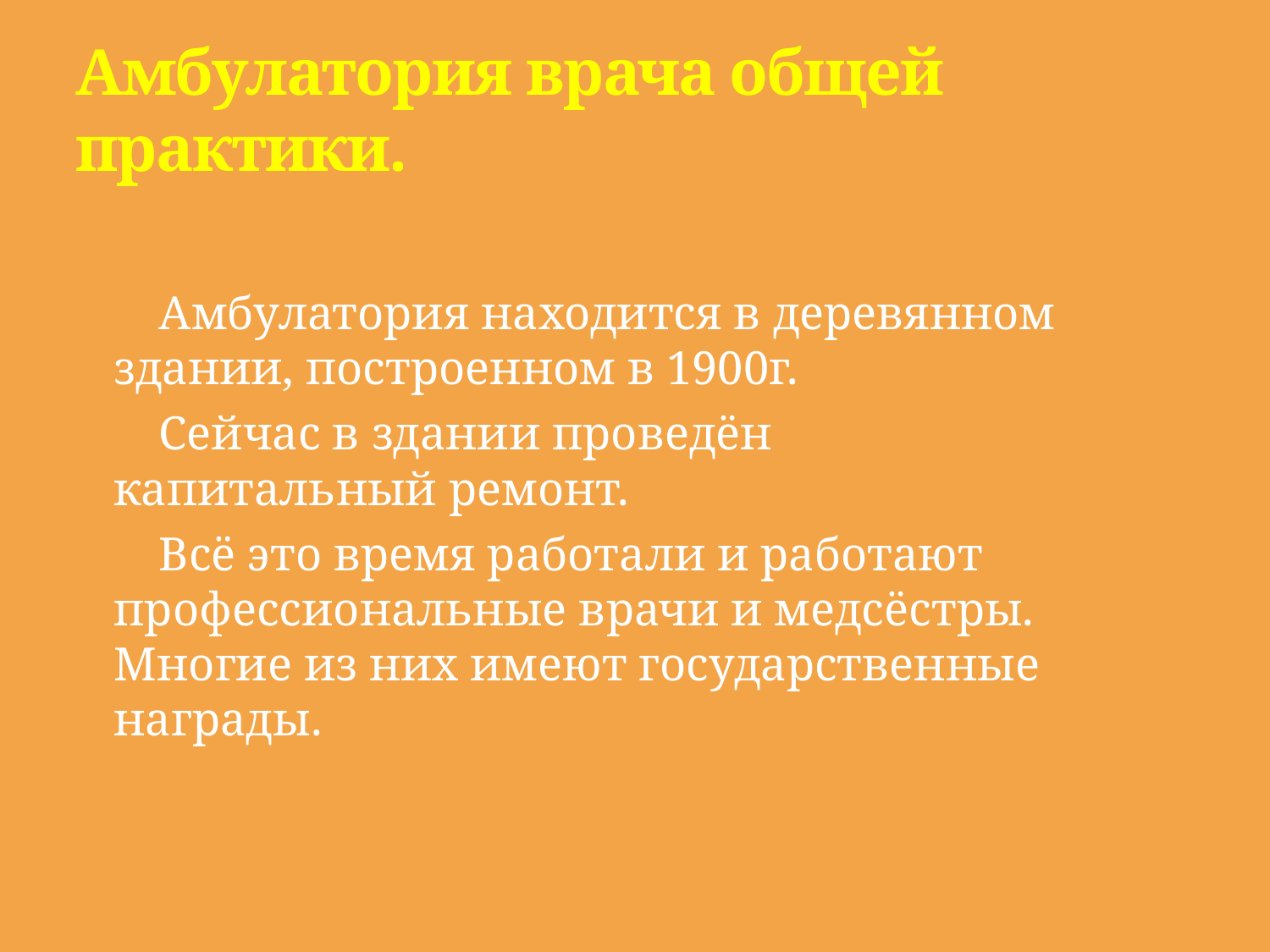

# Амбулатория врача общей практики.

       Амбулатория находится в деревянном здании, построенном в 1900г.
       Сейчас в здании проведён капитальный ремонт.
       Всё это время работали и работают профессиональные врачи и медсёстры. Многие из них имеют государственные награды.